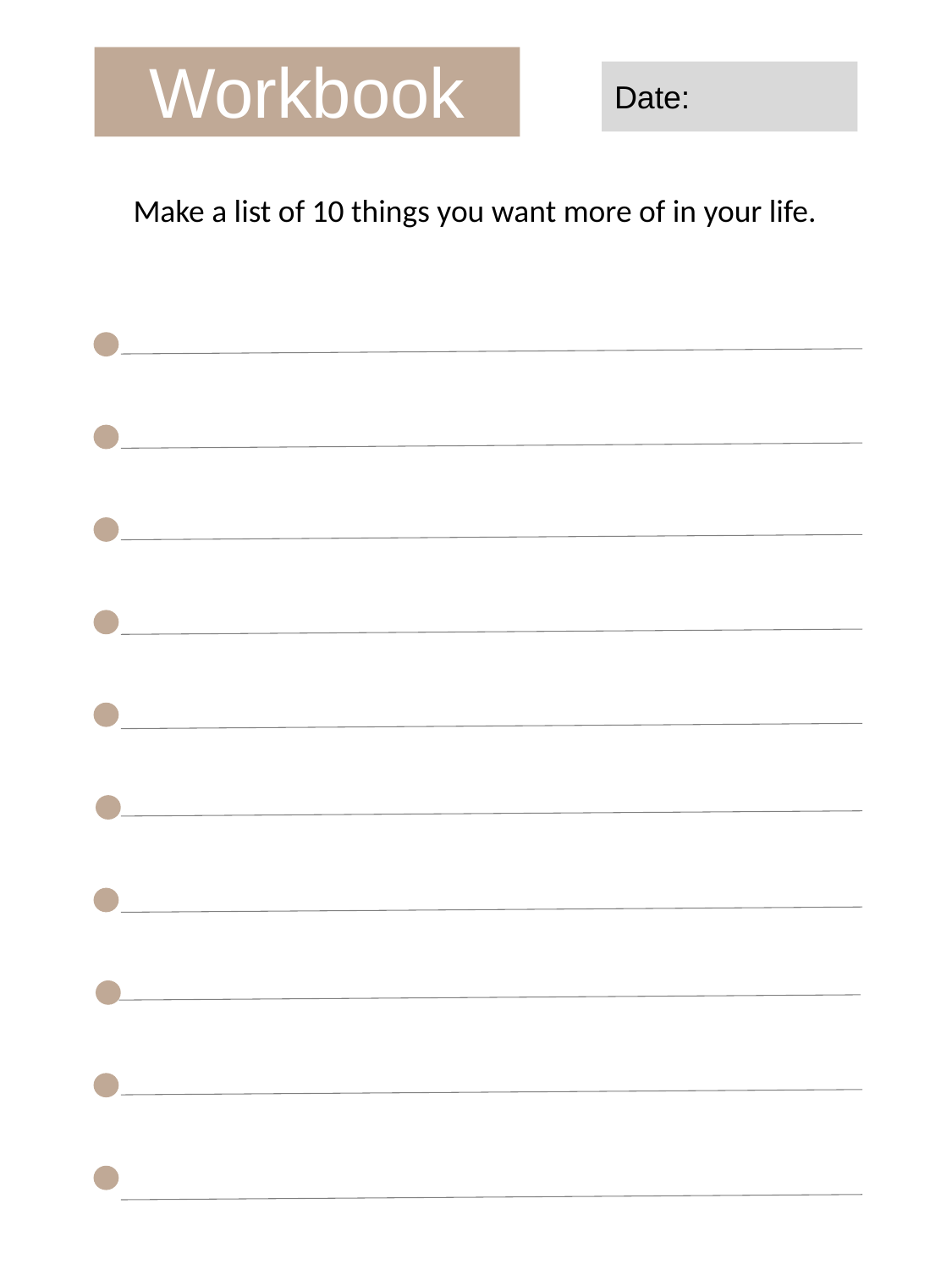

Workbook

Date:
Make a list of 10 things you want more of in your life.